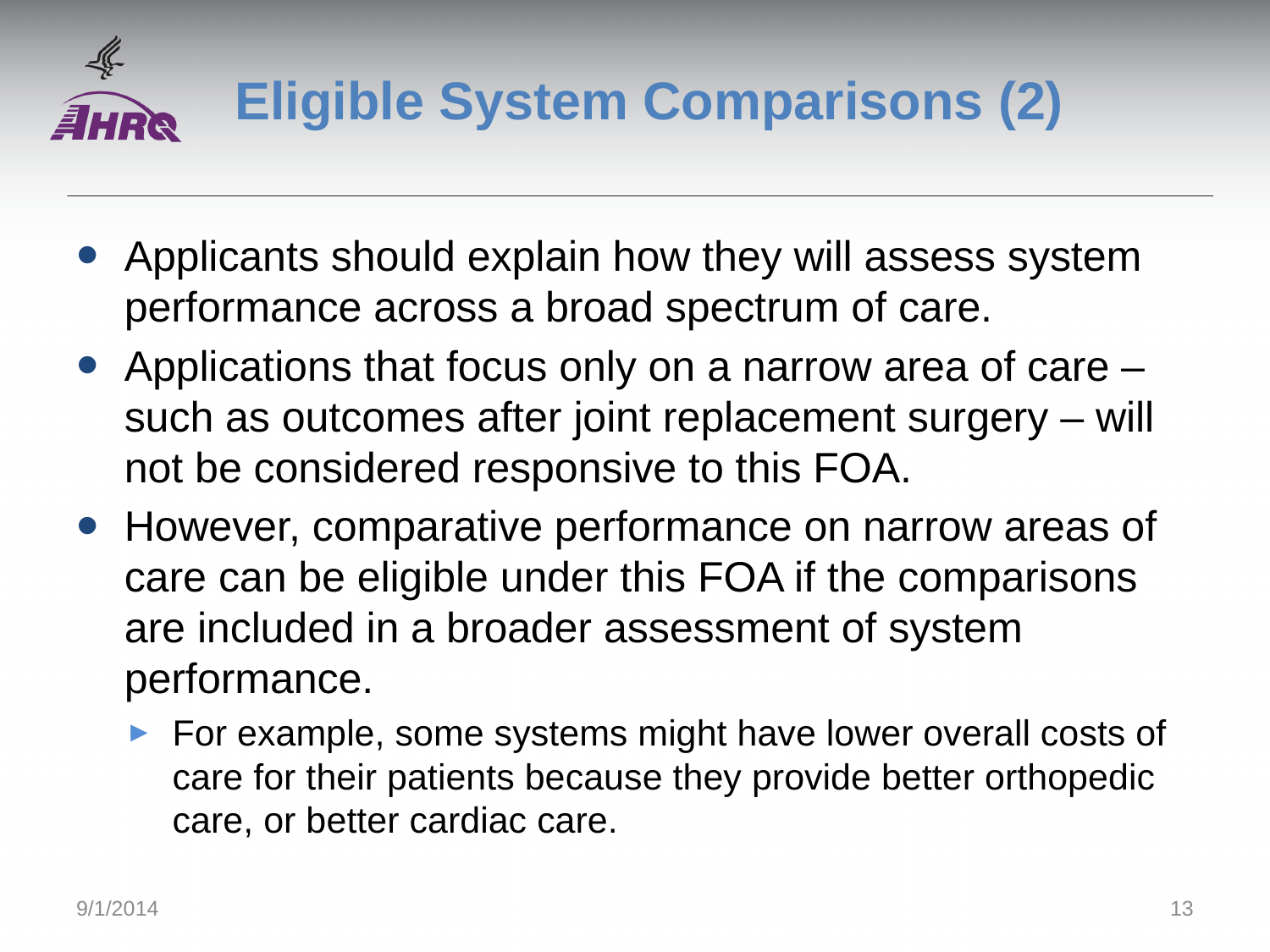

# Eligible System Comparisons (2)
Applicants should explain how they will assess system performance across a broad spectrum of care.
Applications that focus only on a narrow area of care – such as outcomes after joint replacement surgery – will not be considered responsive to this FOA.
However, comparative performance on narrow areas of care can be eligible under this FOA if the comparisons are included in a broader assessment of system performance.
For example, some systems might have lower overall costs of care for their patients because they provide better orthopedic care, or better cardiac care.
9/1/2014
13